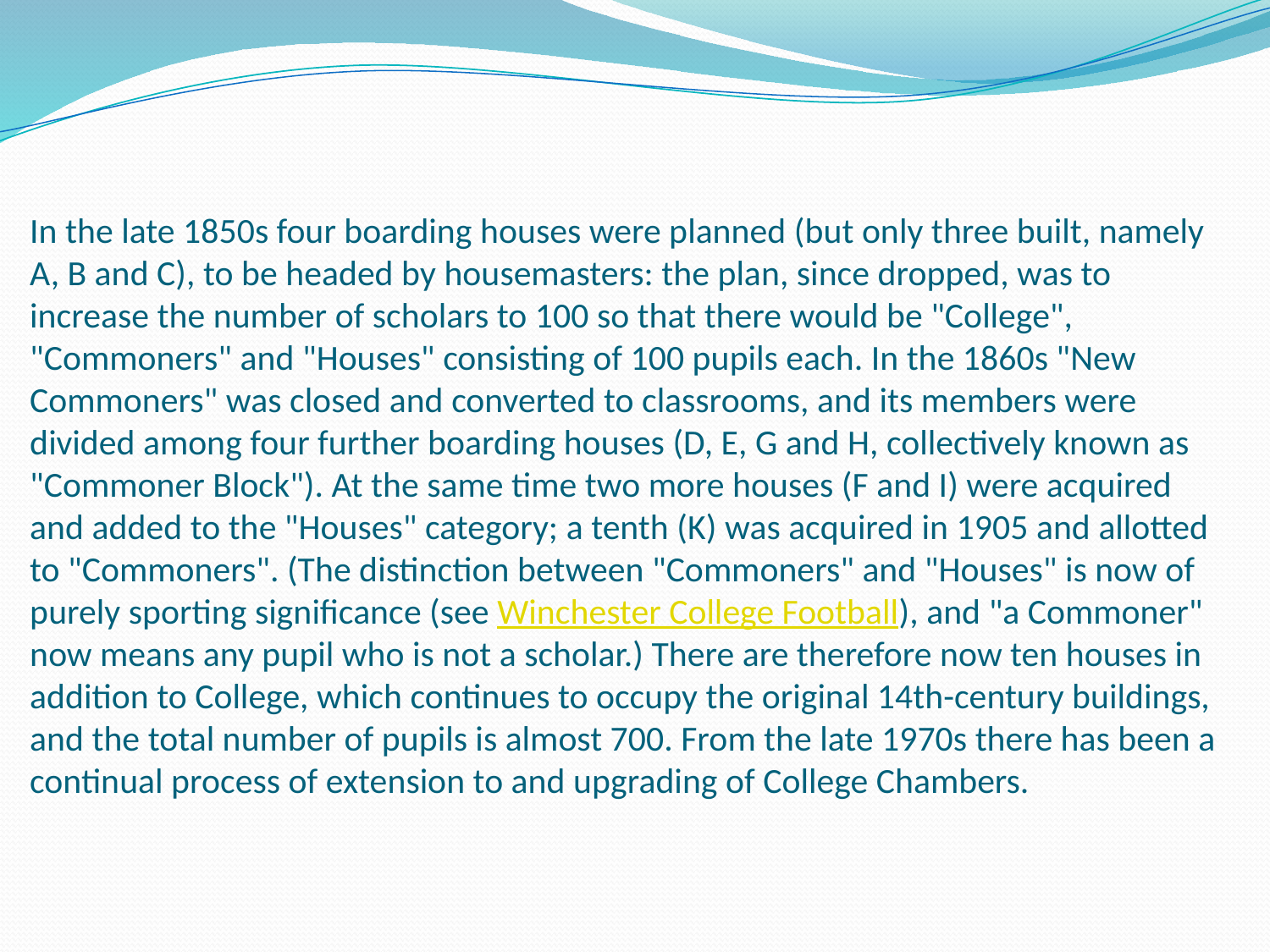

# In the late 1850s four boarding houses were planned (but only three built, namely A, B and C), to be headed by housemasters: the plan, since dropped, was to increase the number of scholars to 100 so that there would be "College", "Commoners" and "Houses" consisting of 100 pupils each. In the 1860s "New Commoners" was closed and converted to classrooms, and its members were divided among four further boarding houses (D, E, G and H, collectively known as "Commoner Block"). At the same time two more houses (F and I) were acquired and added to the "Houses" category; a tenth (K) was acquired in 1905 and allotted to "Commoners". (The distinction between "Commoners" and "Houses" is now of purely sporting significance (see Winchester College Football), and "a Commoner" now means any pupil who is not a scholar.) There are therefore now ten houses in addition to College, which continues to occupy the original 14th-century buildings, and the total number of pupils is almost 700. From the late 1970s there has been a continual process of extension to and upgrading of College Chambers.